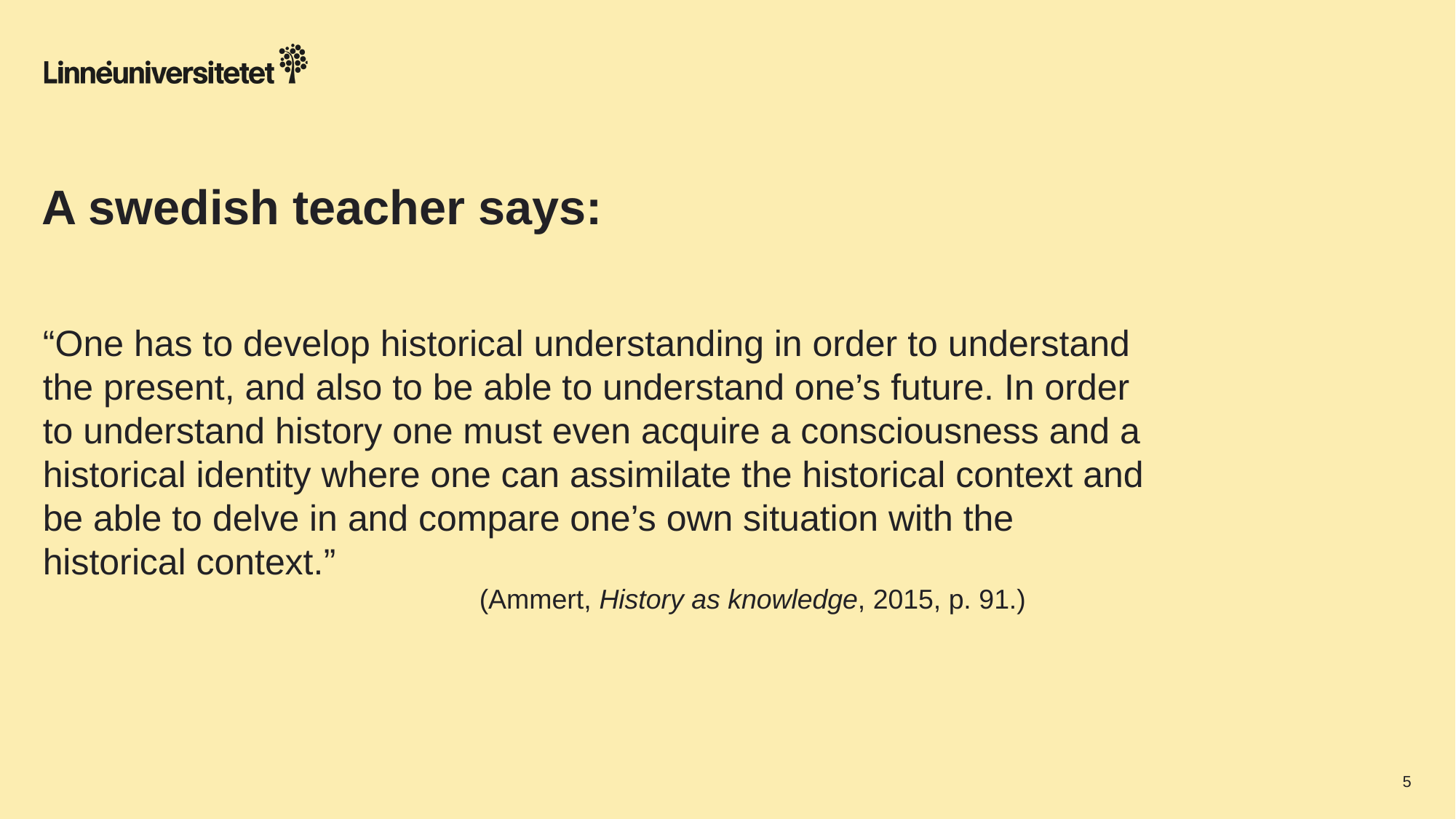

# A swedish teacher says:
“One has to develop historical understanding in order to understand the present, and also to be able to understand one’s future. In order to understand history one must even acquire a consciousness and a historical identity where one can assimilate the historical context and be able to delve in and compare one’s own situation with the historical context.”
				(Ammert, History as knowledge, 2015, p. 91.)

5